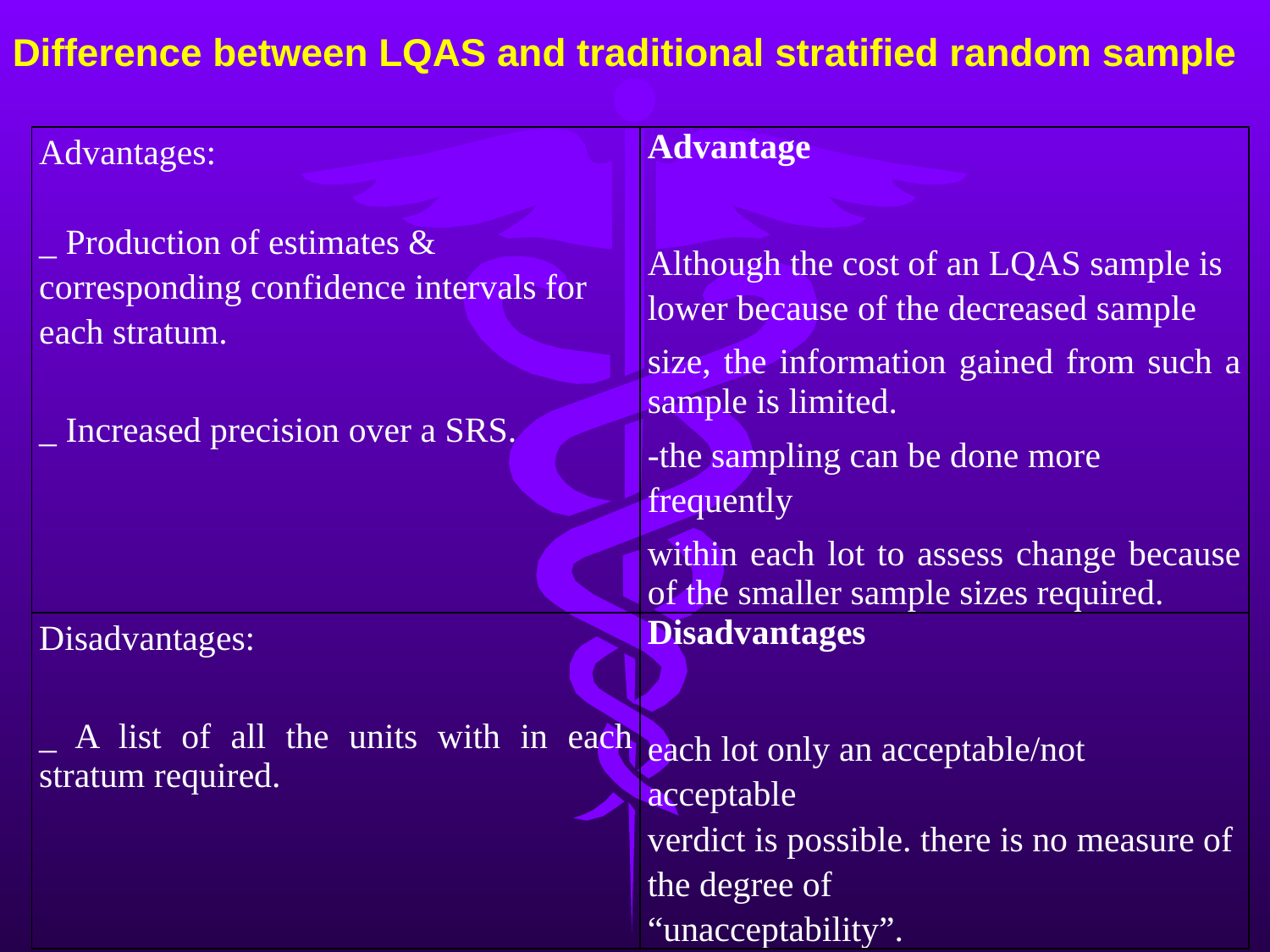

Difference between LQAS and traditional stratified random sample
| Advantages: \_ Production of estimates & corresponding confidence intervals for each stratum. \_ Increased precision over a SRS. | Advantage Although the cost of an LQAS sample is lower because of the decreased sample size, the information gained from such a sample is limited. -the sampling can be done more frequently within each lot to assess change because of the smaller sample sizes required. |
| --- | --- |
| Disadvantages: \_ A list of all the units with in each stratum required. | Disadvantages each lot only an acceptable/not acceptable verdict is possible. there is no measure of the degree of “unacceptability”. |